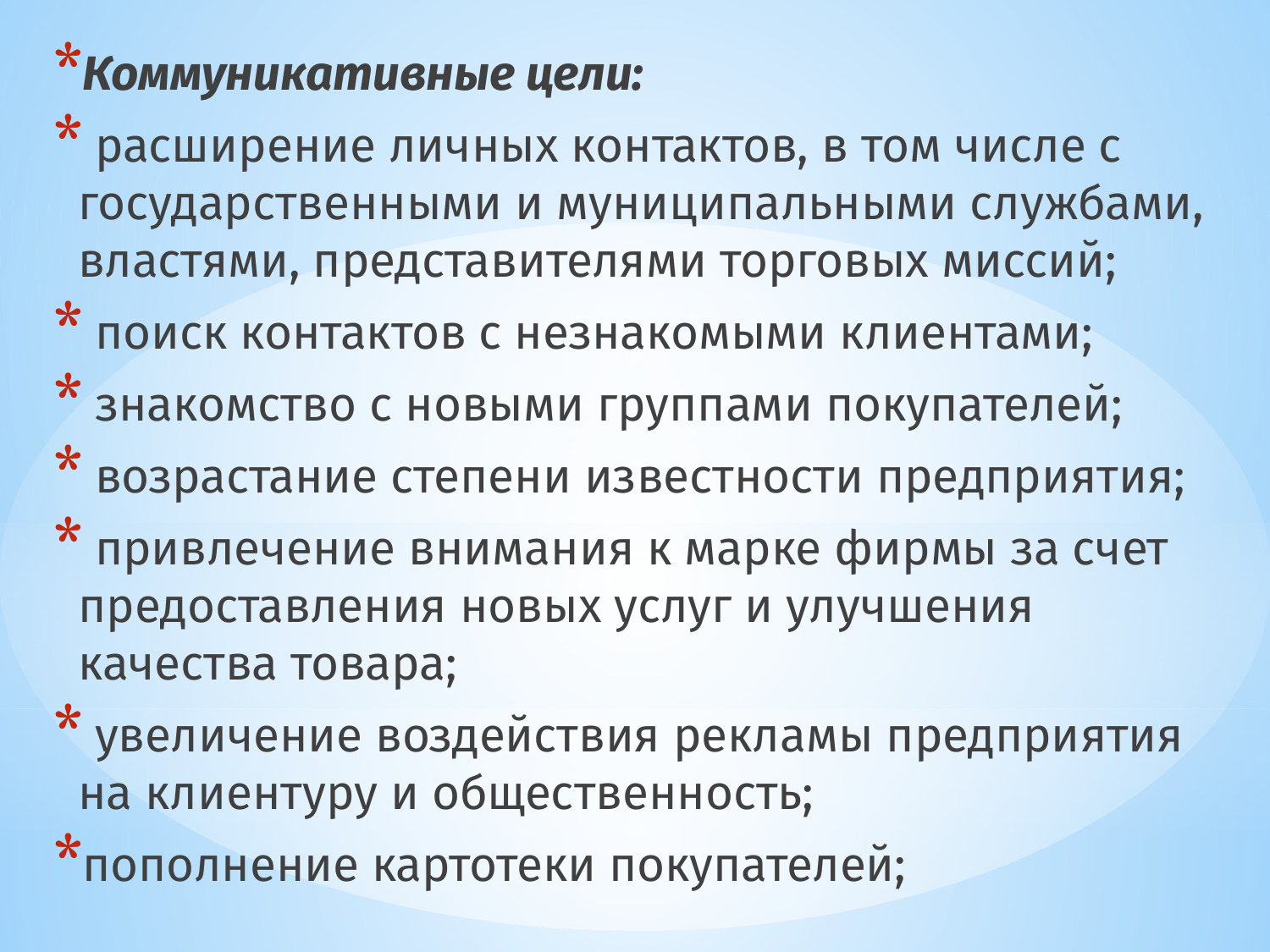

Коммуникативные цели:
 расширение личных контактов, в том числе с государственными и муниципальными службами, властями, представителями торговых миссий;
 поиск контактов с незнакомыми клиентами;
 знакомство с новыми группами покупателей;
 возрастание степени известности предприятия;
 привлечение внимания к марке фирмы за счет предоставления новых услуг и улучшения качества товара;
 увеличение воздействия рекламы предприятия на клиентуру и общественность;
пополнение картотеки покупателей;

#